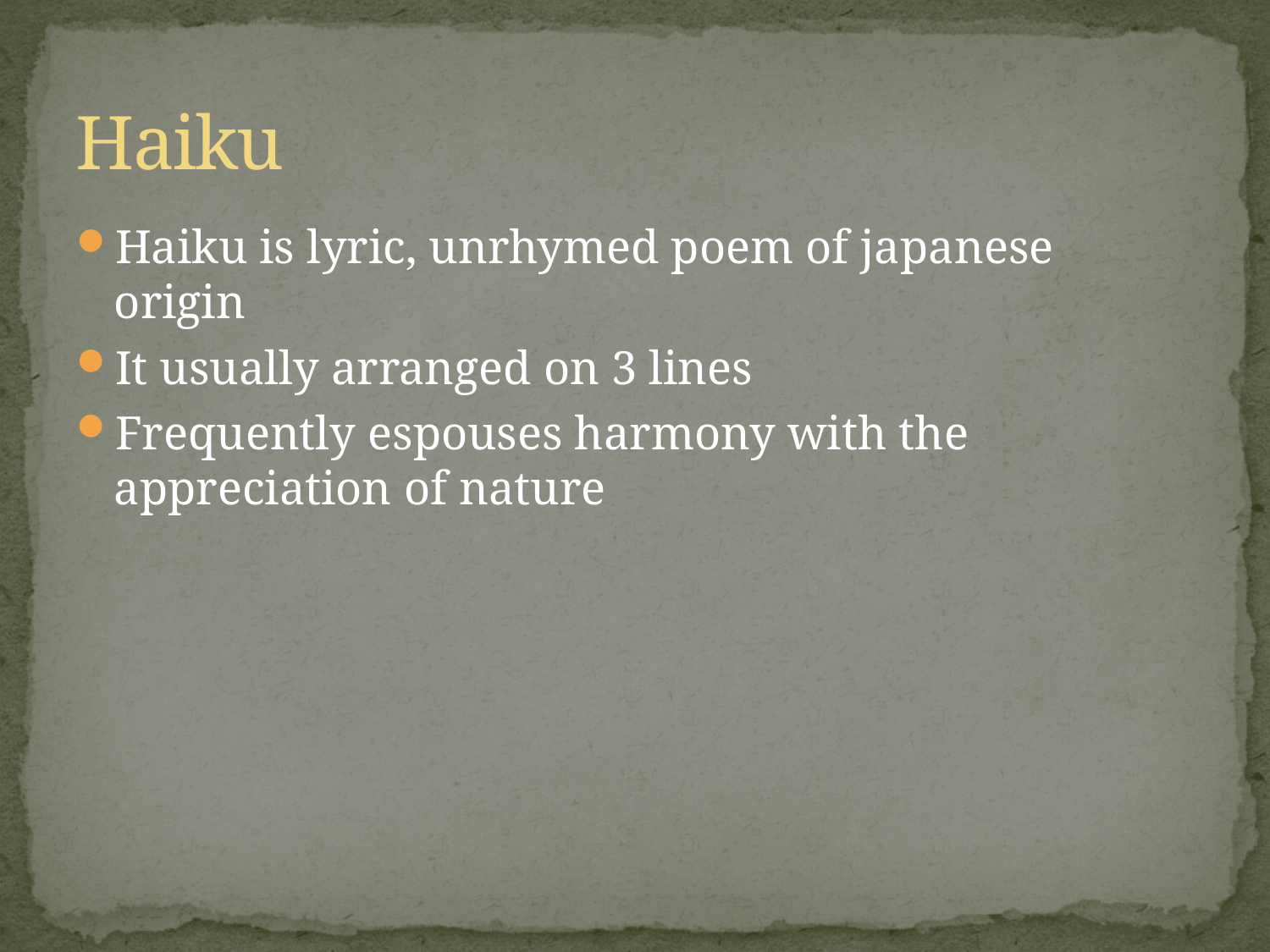

# Haiku
Haiku is lyric, unrhymed poem of japanese origin
It usually arranged on 3 lines
Frequently espouses harmony with the appreciation of nature